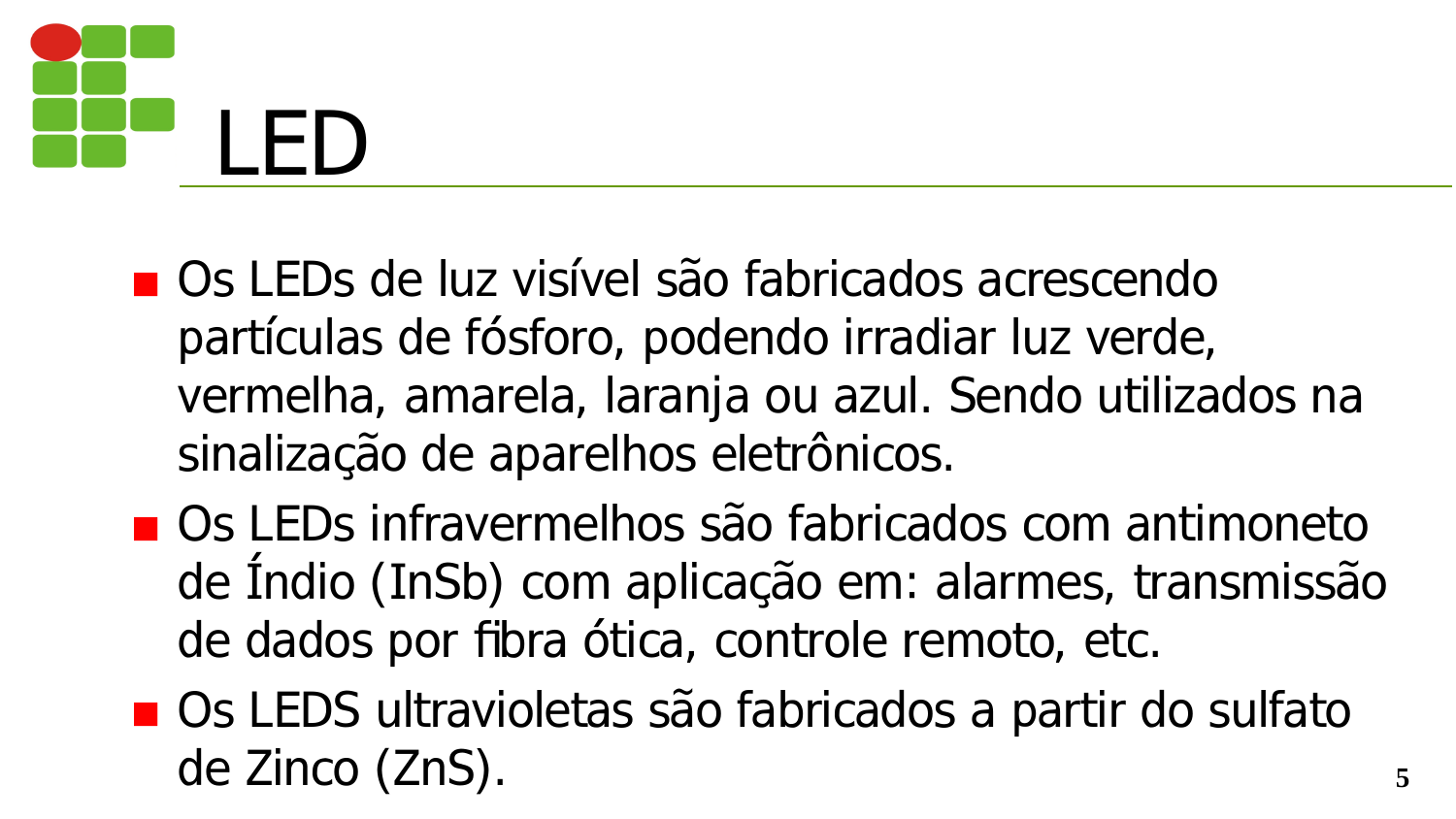

# LED
Os LEDs de luz visível são fabricados acrescendo partículas de fósforo, podendo irradiar luz verde, vermelha, amarela, laranja ou azul. Sendo utilizados na sinalização de aparelhos eletrônicos.
Os LEDs infravermelhos são fabricados com antimoneto de Índio (InSb) com aplicação em: alarmes, transmissão de dados por fibra ótica, controle remoto, etc.
Os LEDS ultravioletas são fabricados a partir do sulfato de Zinco (ZnS).
5